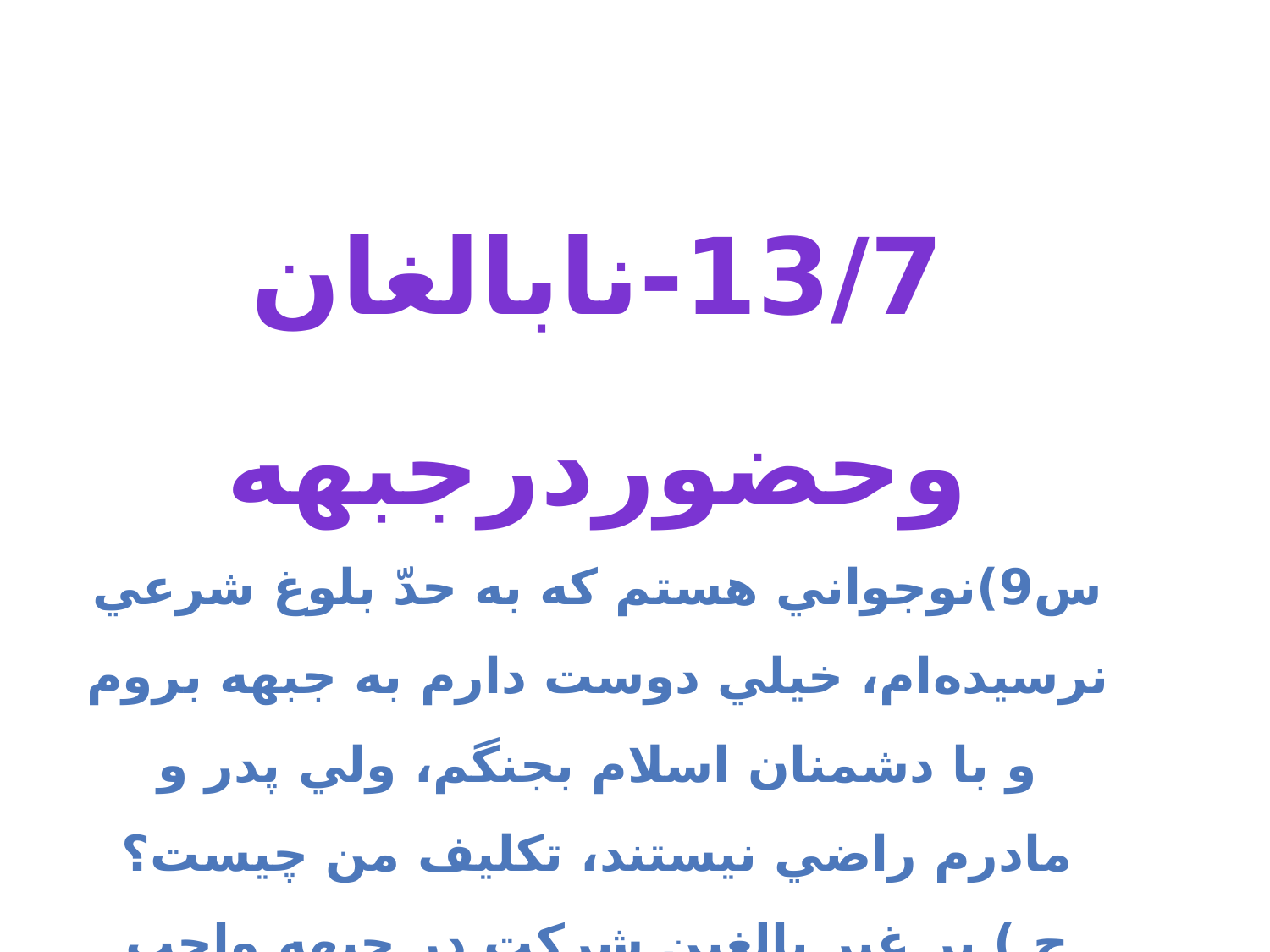

13/7-نابالغان وحضوردرجبهه
س9)نوجواني هستم كه به حدّ بلوغ شرعي نرسيده‌ام، خيلي دوست دارم به جبهه بروم و با دشمنان اسلام بجنگم، ولي پدر و مادرم راضي نيستند، تكليف من چيست؟
ج ) بر غير بالغين شركت در جبهه واجب نيست